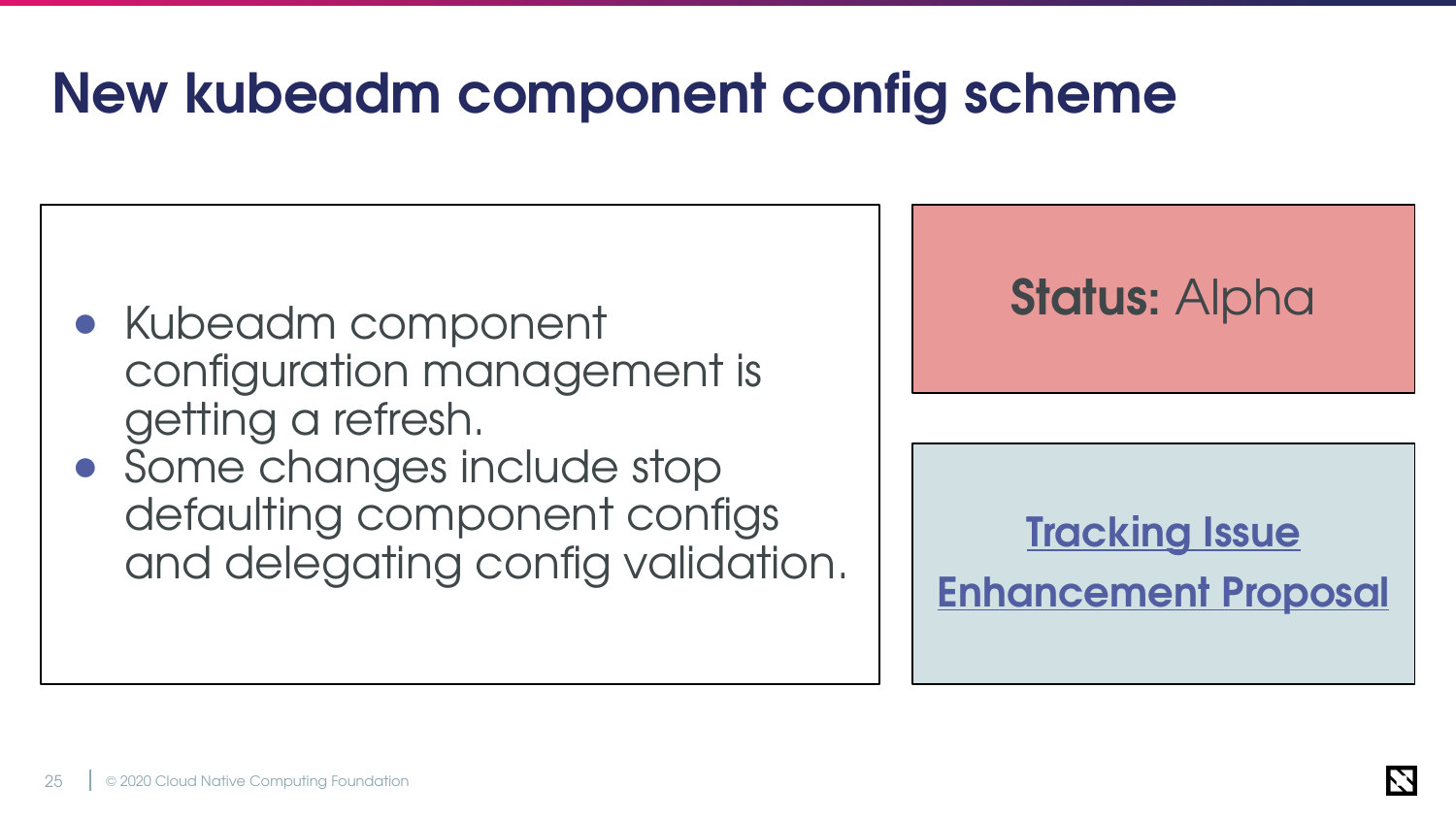

# New kubeadm component config scheme
Kubeadm component configuration management is getting a refresh.
Some changes include stop defaulting component configs and delegating config validation.
Status: Alpha
Tracking Issue
Enhancement Proposal